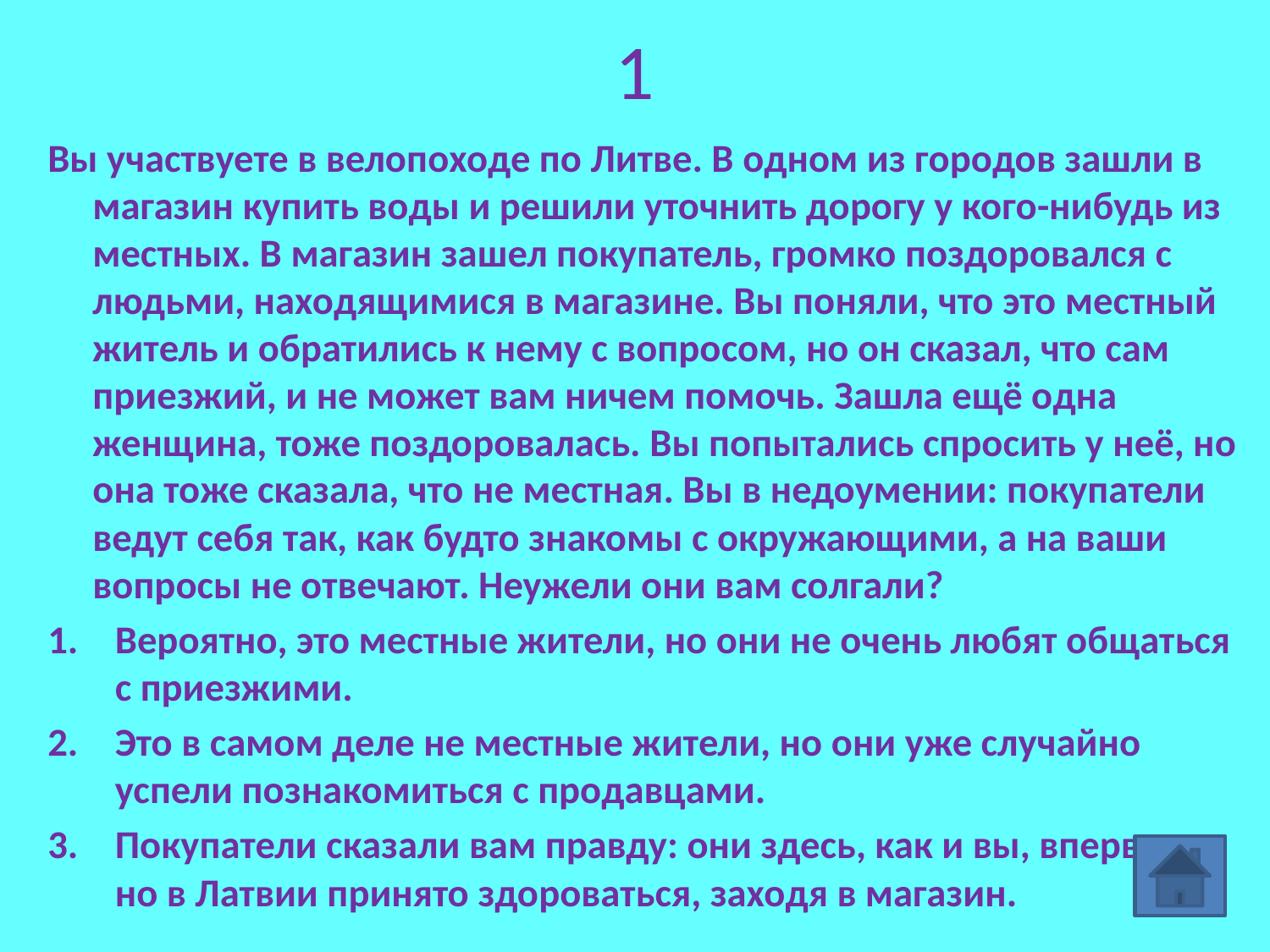

# 1
Вы участвуете в велопоходе по Литве. В одном из городов зашли в магазин купить воды и решили уточнить дорогу у кого-нибудь из местных. В магазин зашел покупатель, громко поздоровался с людьми, находящимися в магазине. Вы поняли, что это местный житель и обратились к нему с вопросом, но он сказал, что сам приезжий, и не может вам ничем помочь. Зашла ещё одна женщина, тоже поздоровалась. Вы попытались спросить у неё, но она тоже сказала, что не местная. Вы в недоумении: покупатели ведут себя так, как будто знакомы с окружающими, а на ваши вопросы не отвечают. Неужели они вам солгали?
Вероятно, это местные жители, но они не очень любят общаться с приезжими.
Это в самом деле не местные жители, но они уже случайно успели познакомиться с продавцами.
Покупатели сказали вам правду: они здесь, как и вы, впервые, но в Латвии принято здороваться, заходя в магазин.